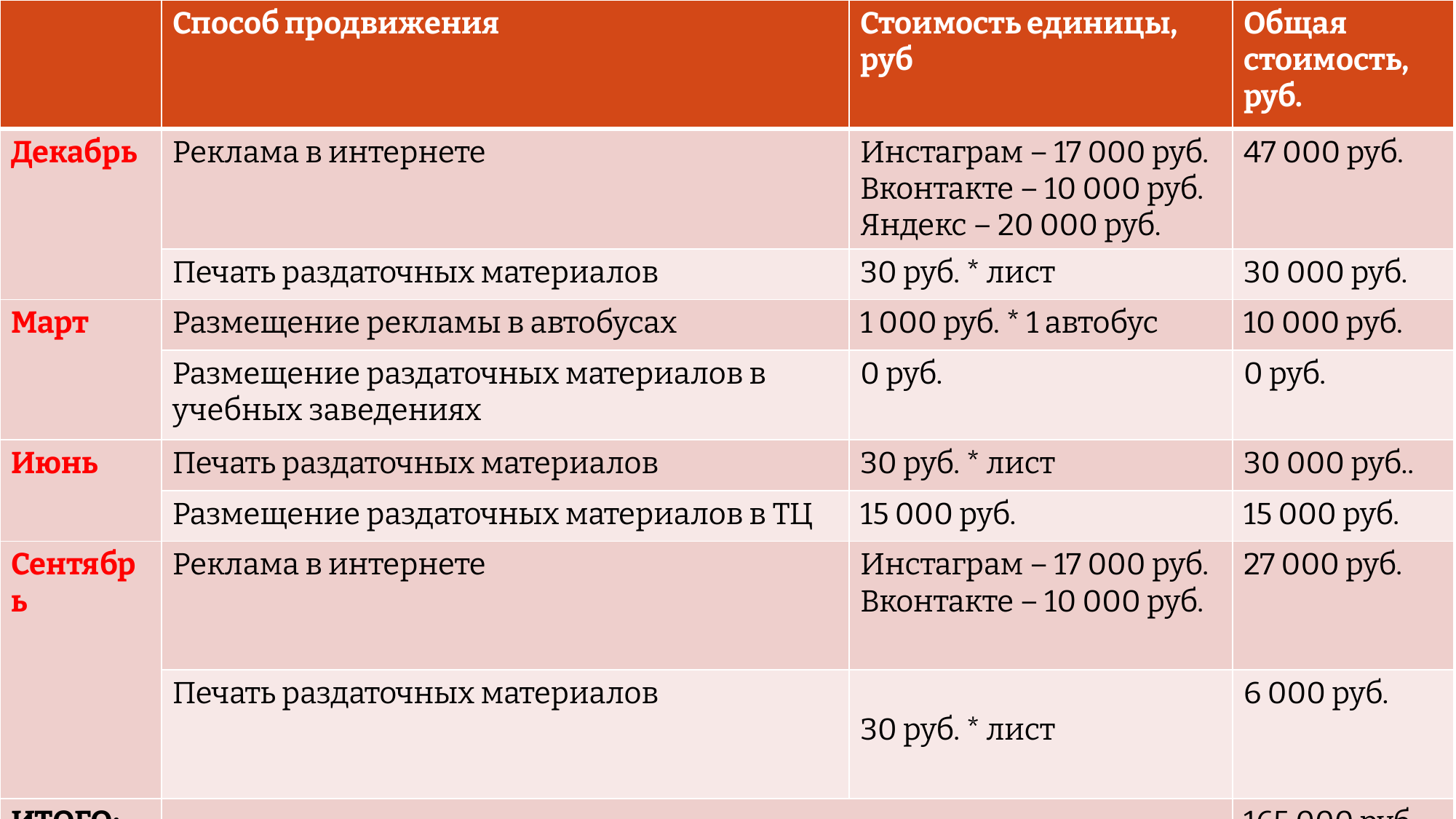

|  | Способ продвижения | Стоимость единицы, руб | Общая стоимость, руб. |
| --- | --- | --- | --- |
| Декабрь | Реклама в интернете | Инстаграм – 17 000 руб. Вконтакте – 10 000 руб. Яндекс – 20 000 руб. | 47 000 руб. |
|  | Печать раздаточных материалов | 30 руб. \* лист | 30 000 руб. |
| Март | Размещение рекламы в автобусах | 1 000 руб. \* 1 автобус | 10 000 руб. |
|  | Размещение раздаточных материалов в учебных заведениях | 0 руб. | 0 руб. |
| Июнь | Печать раздаточных материалов | 30 руб. \* лист | 30 000 руб.. |
|  | Размещение раздаточных материалов в ТЦ | 15 000 руб. | 15 000 руб. |
| Сентябрь | Реклама в интернете | Инстаграм – 17 000 руб. Вконтакте – 10 000 руб. | 27 000 руб. |
|  | Печать раздаточных материалов | 30 руб. \* лист | 6 000 руб. |
| ИТОГО: |  |  | 165 000 руб. |